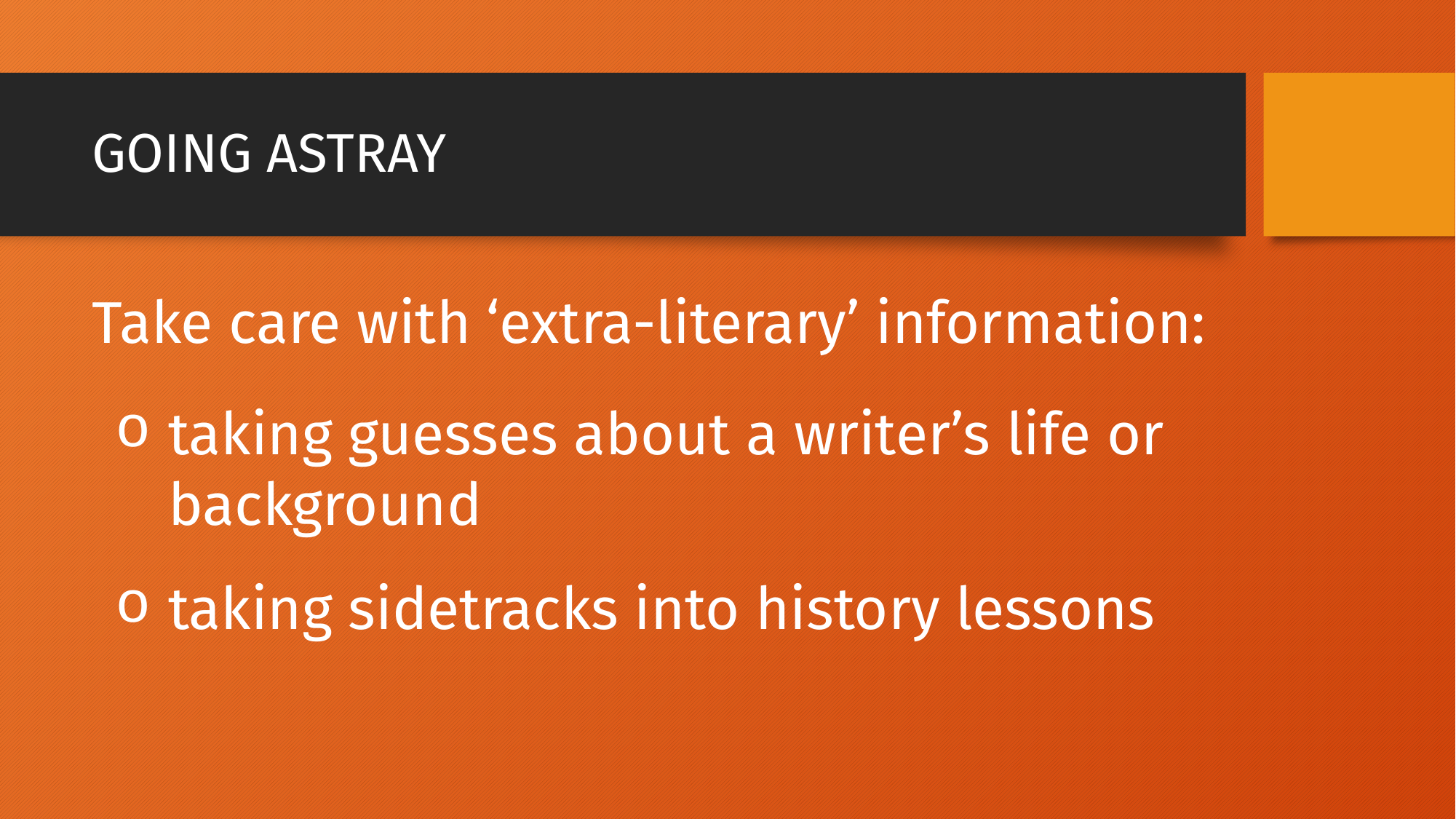

# GOING ASTRAY
Take care with ‘extra-literary’ information:
taking guesses about a writer’s life or background
taking sidetracks into history lessons